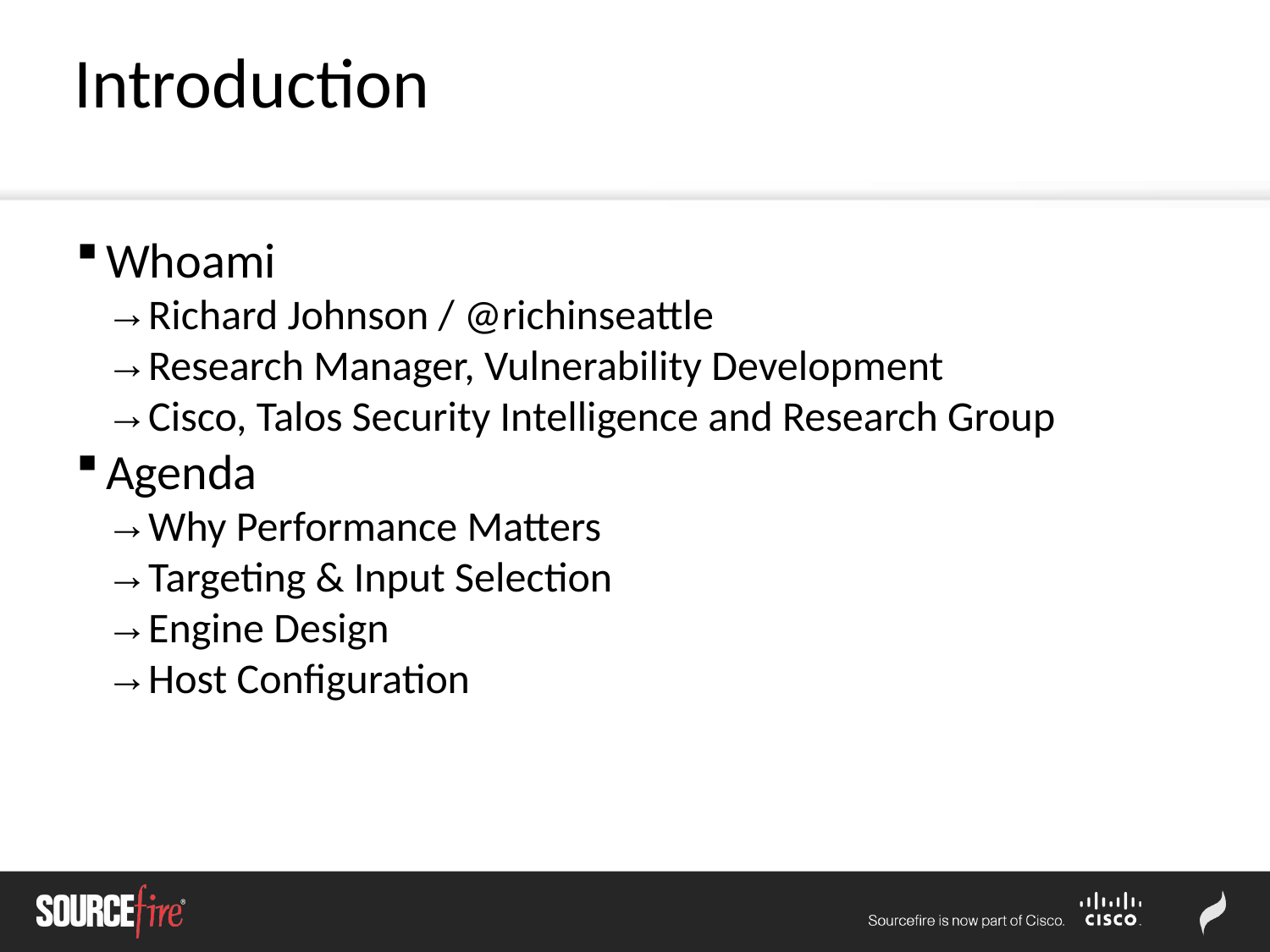

Introduction
Whoami
Richard Johnson / @richinseattle
Research Manager, Vulnerability Development
Cisco, Talos Security Intelligence and Research Group
Agenda
Why Performance Matters
Targeting & Input Selection
Engine Design
Host Configuration